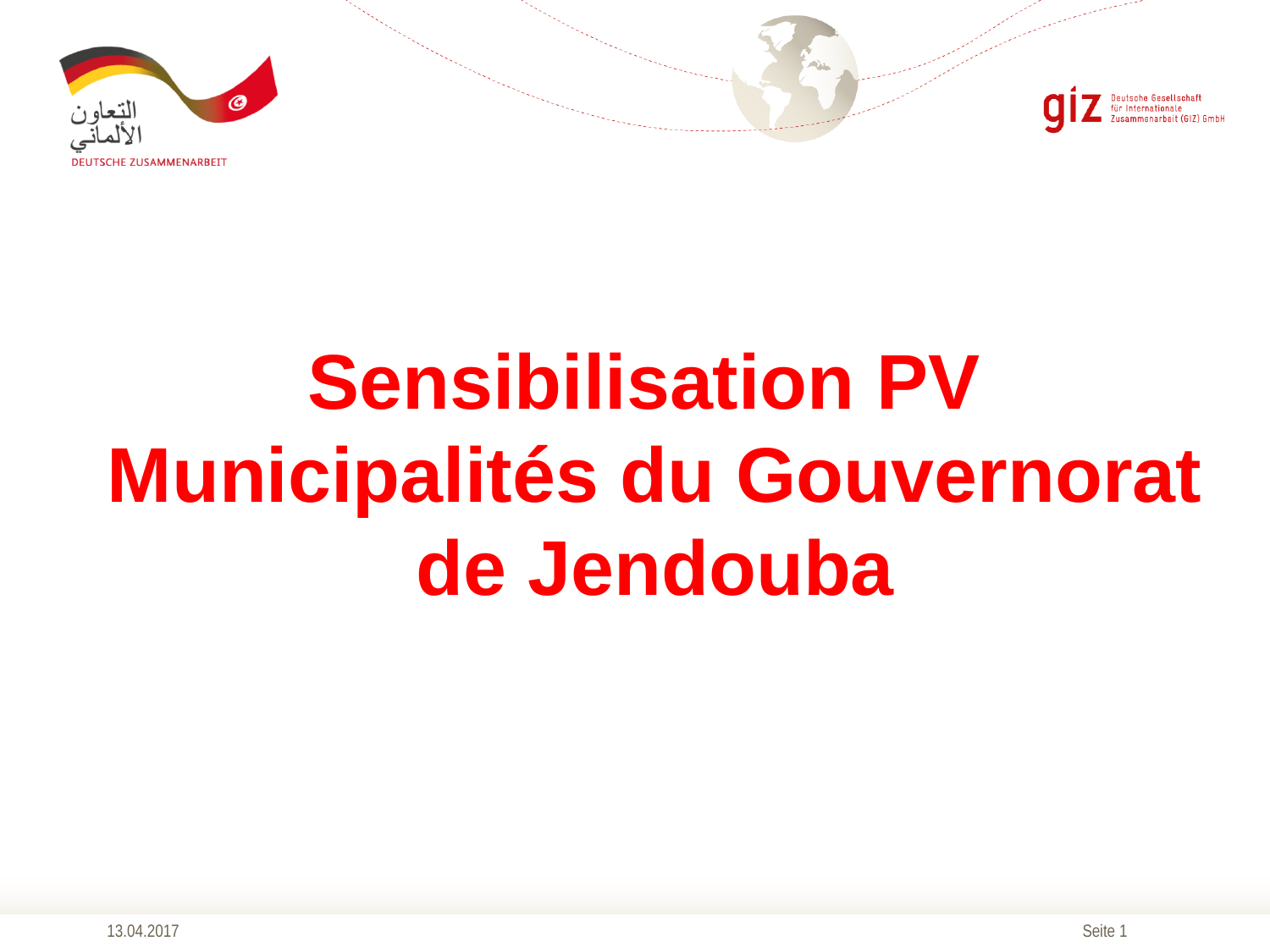

# Sensibilisation PV Municipalités du Gouvernorat de Jendouba
13.04.2017